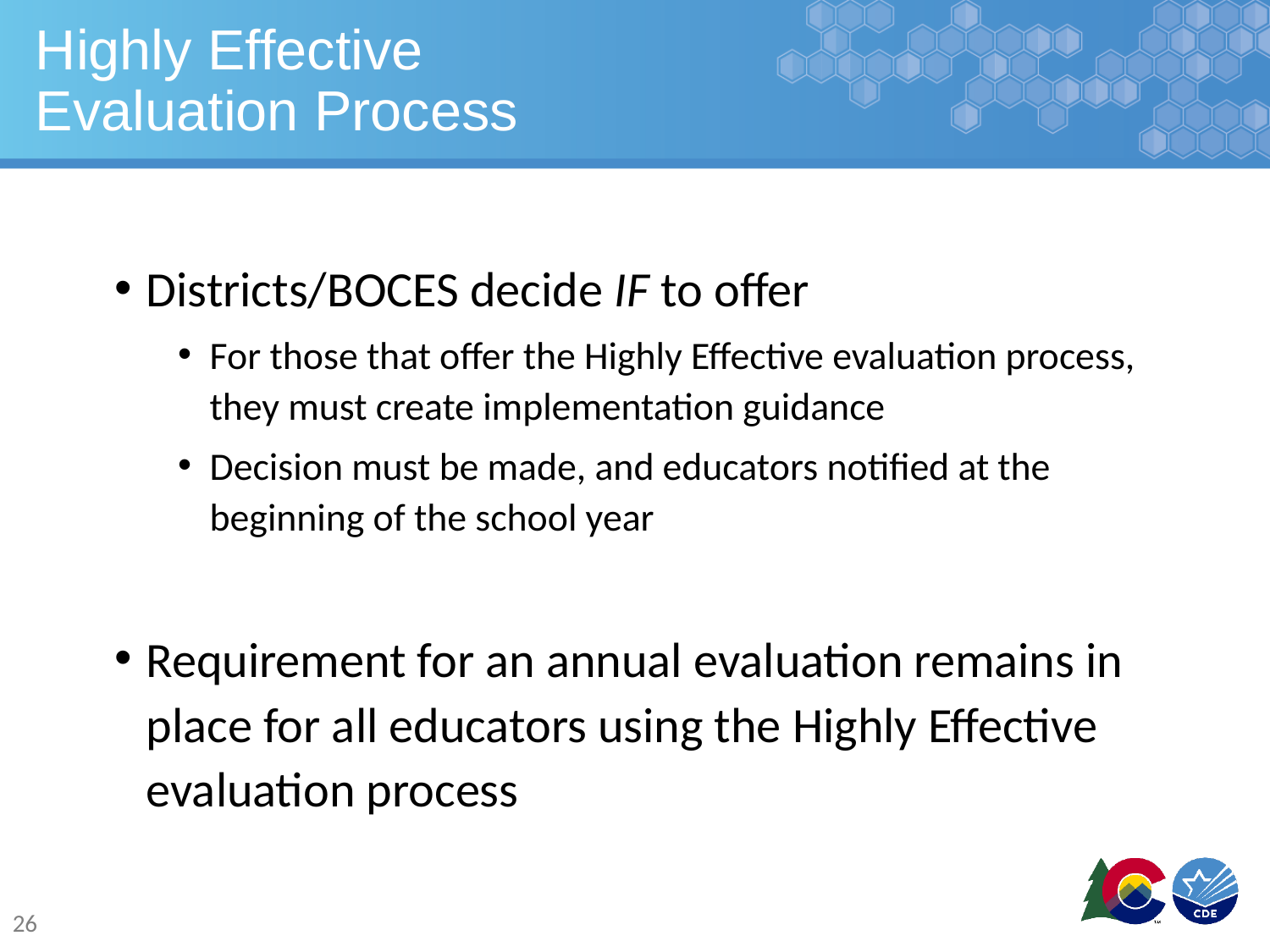

# Highly Effective Evaluation Process
Districts/BOCES decide IF to offer
For those that offer the Highly Effective evaluation process, they must create implementation guidance
Decision must be made, and educators notified at the beginning of the school year

Requirement for an annual evaluation remains in place for all educators using the Highly Effective evaluation process
26